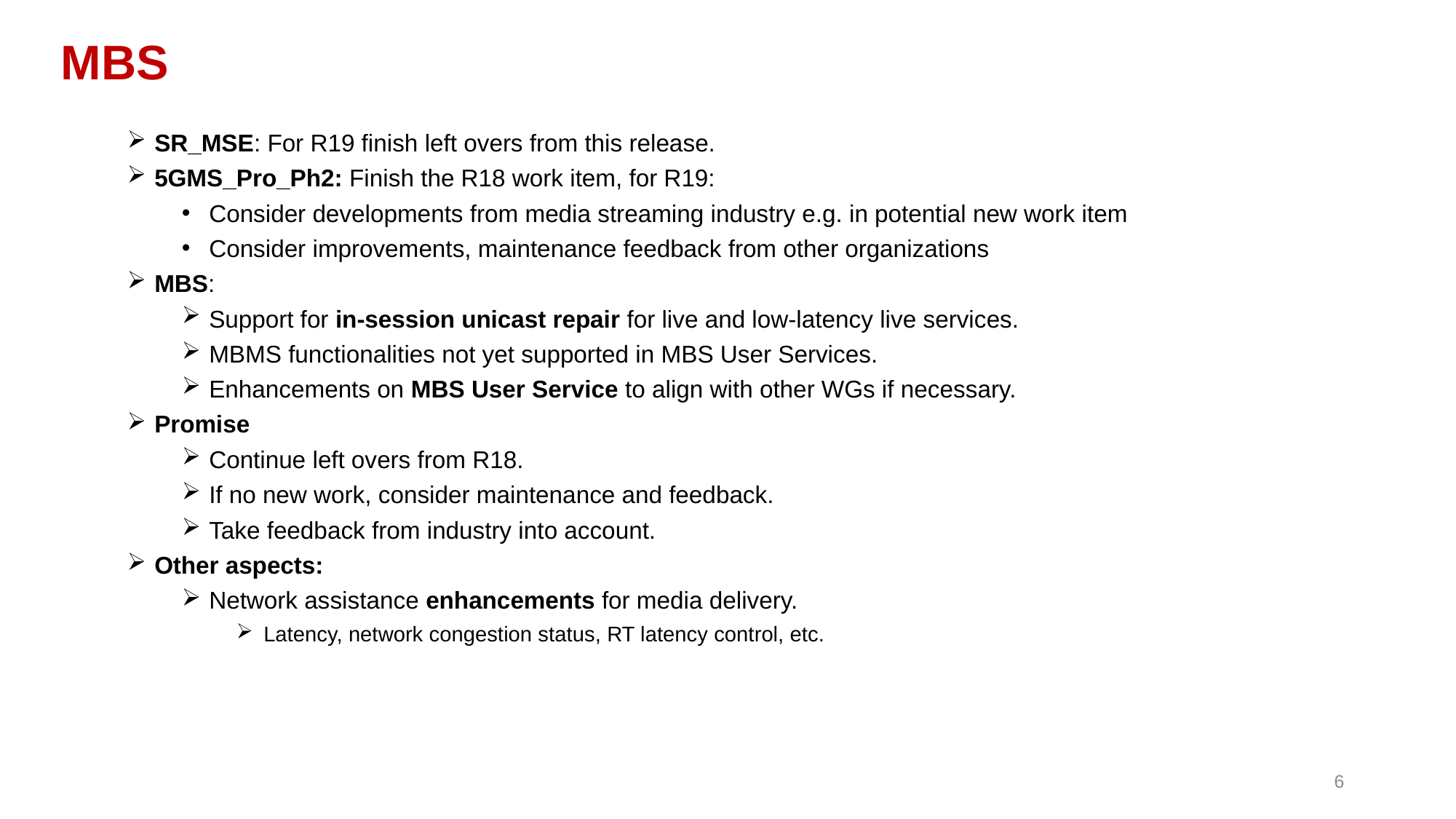

# MBS
SR_MSE: For R19 finish left overs from this release.
5GMS_Pro_Ph2: Finish the R18 work item, for R19:
Consider developments from media streaming industry e.g. in potential new work item
Consider improvements, maintenance feedback from other organizations
MBS:
Support for in-session unicast repair for live and low-latency live services.
MBMS functionalities not yet supported in MBS User Services.
Enhancements on MBS User Service to align with other WGs if necessary.
Promise
Continue left overs from R18.
If no new work, consider maintenance and feedback.
Take feedback from industry into account.
Other aspects:
Network assistance enhancements for media delivery.
Latency, network congestion status, RT latency control, etc.
6